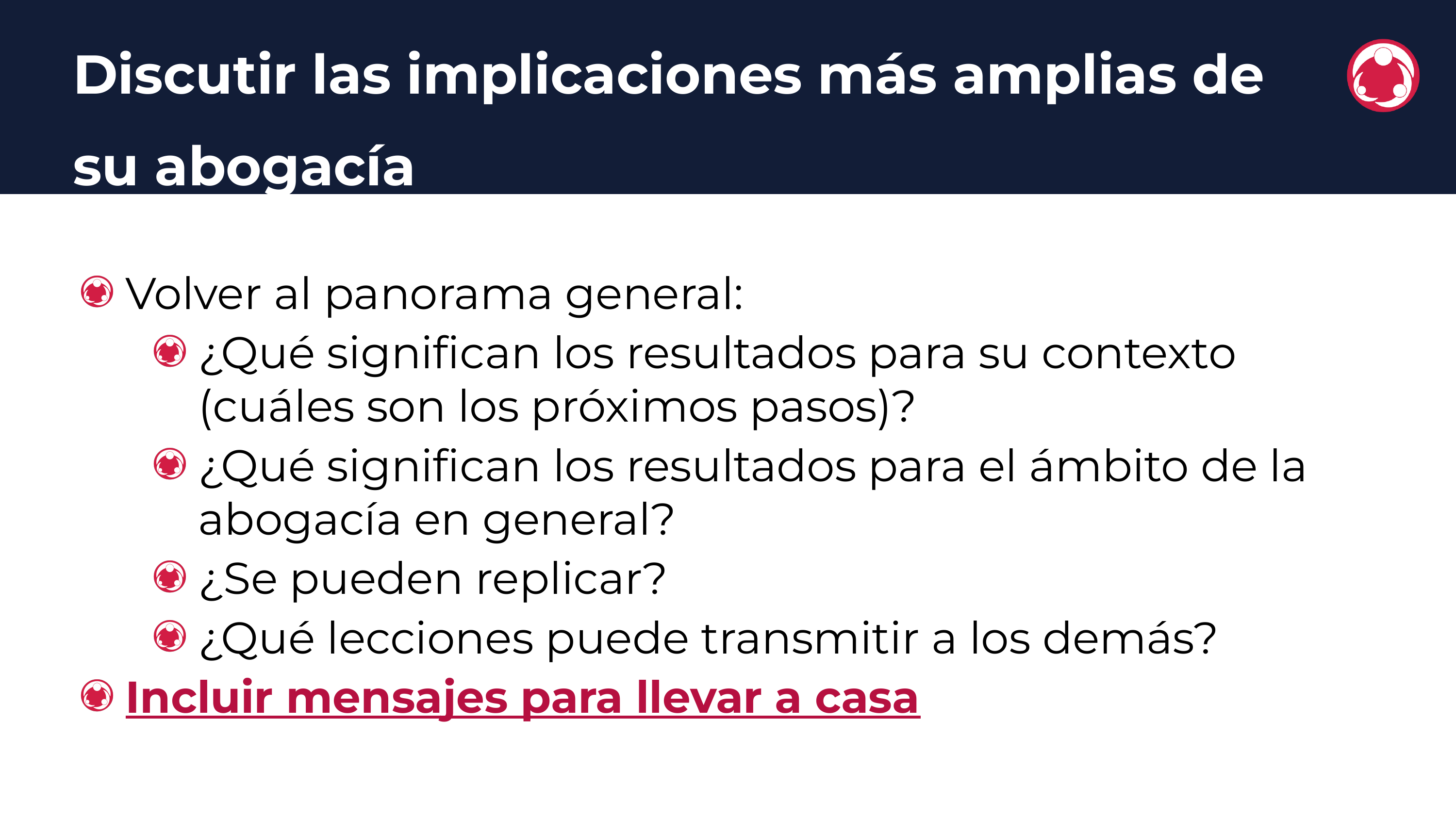

Discutir las implicaciones más amplias de su abogacía

Volver al panorama general:
¿Qué significan los resultados para su contexto (cuáles son los próximos pasos)?
¿Qué significan los resultados para el ámbito de la abogacía en general?
¿Se pueden replicar?
¿Qué lecciones puede transmitir a los demás?
Incluir mensajes para llevar a casa